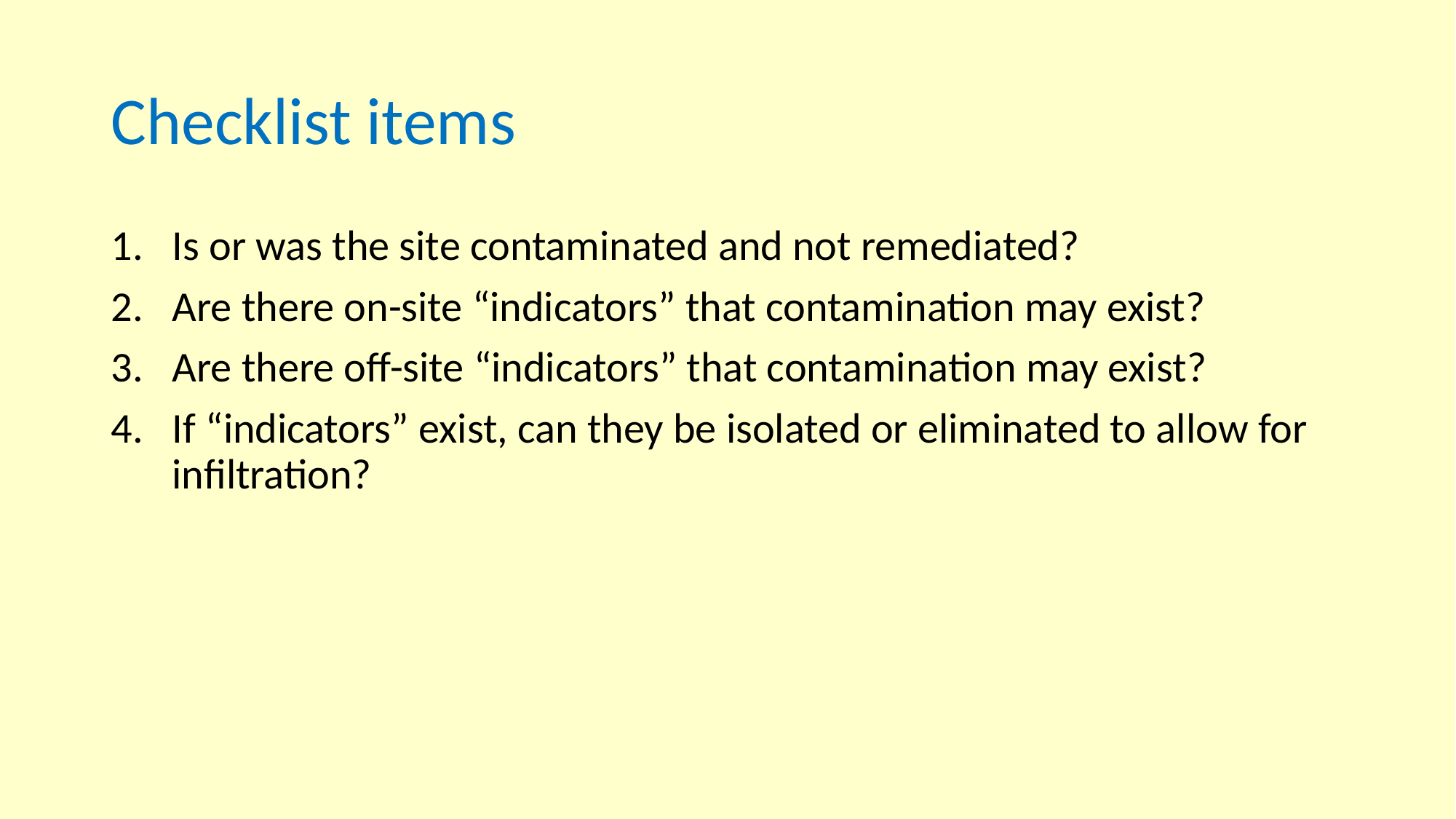

# Checklist items
Is or was the site contaminated and not remediated?
Are there on-site “indicators” that contamination may exist?
Are there off-site “indicators” that contamination may exist?
If “indicators” exist, can they be isolated or eliminated to allow for infiltration?